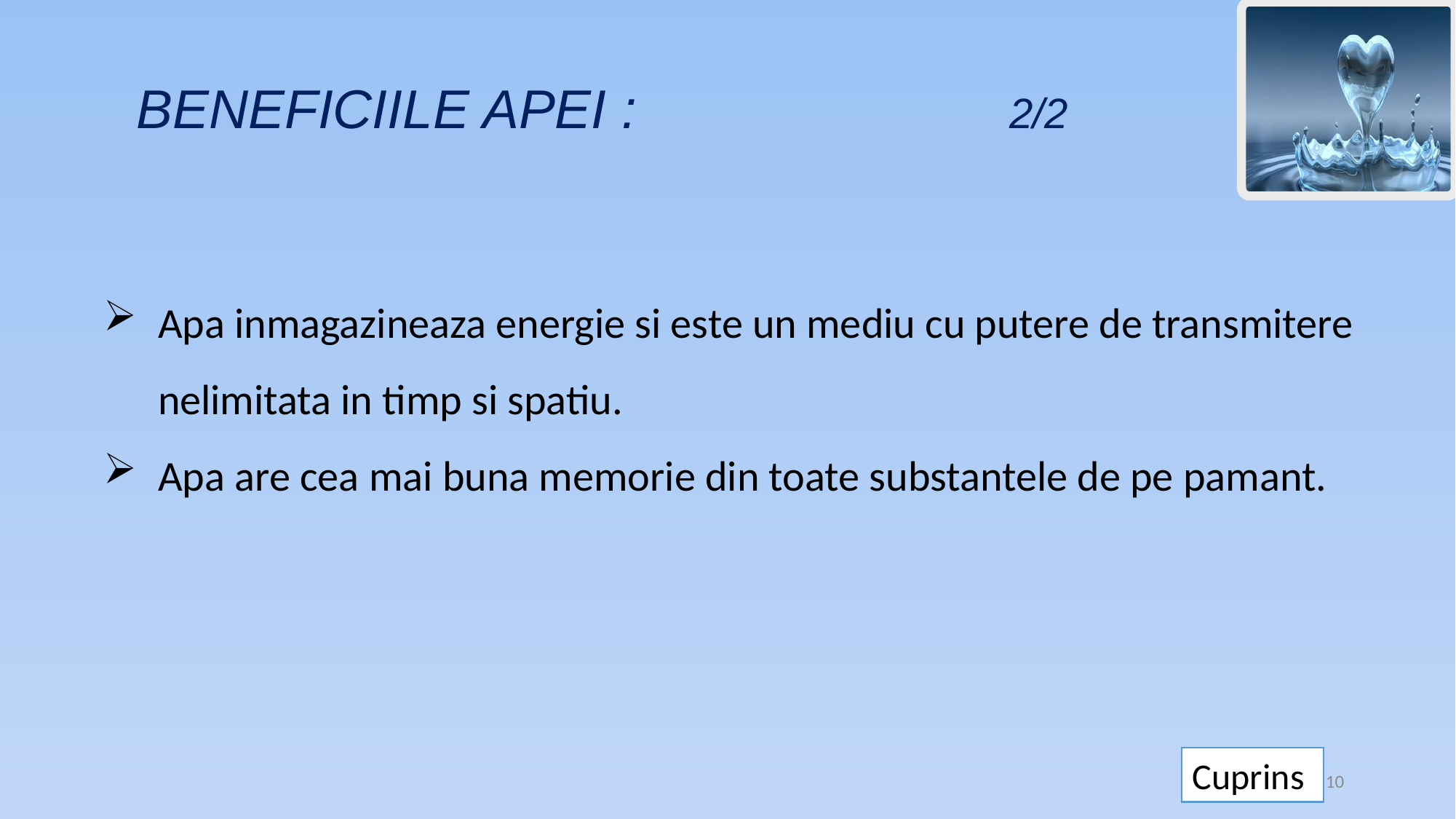

BENEFICIILE APEI :				2/2

Apa inmagazineaza energie si este un mediu cu putere de transmitere nelimitata in timp si spatiu.
Apa are cea mai buna memorie din toate substantele de pe pamant.
Cuprins
10